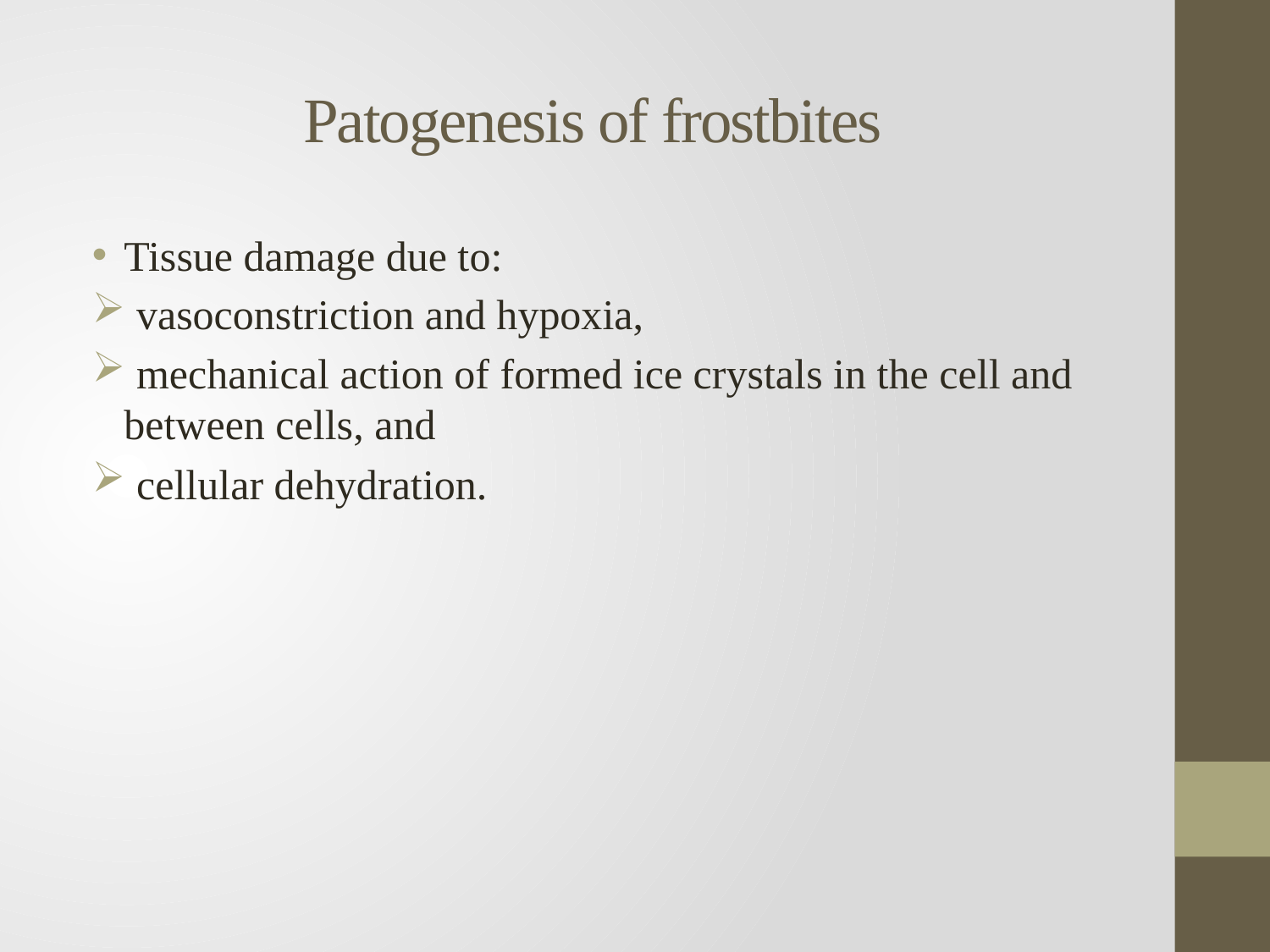

# Patogenesis of frostbites
Tissue damage due to:
 vasoconstriction and hypoxia,
 mechanical action of formed ice crystals in the cell and between cells, and
 cellular dehydration.